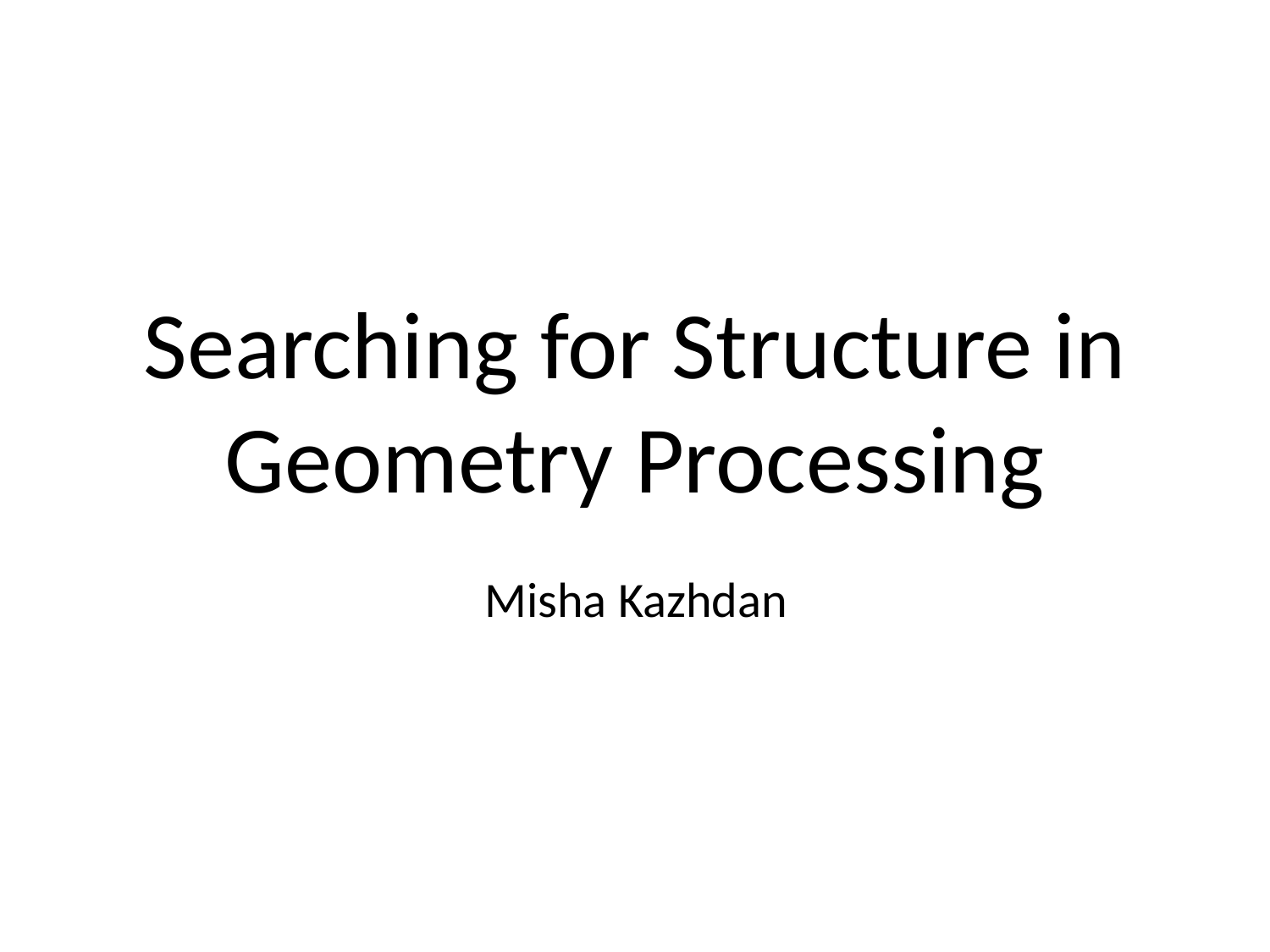

# Searching for Structure in Geometry Processing
Misha Kazhdan